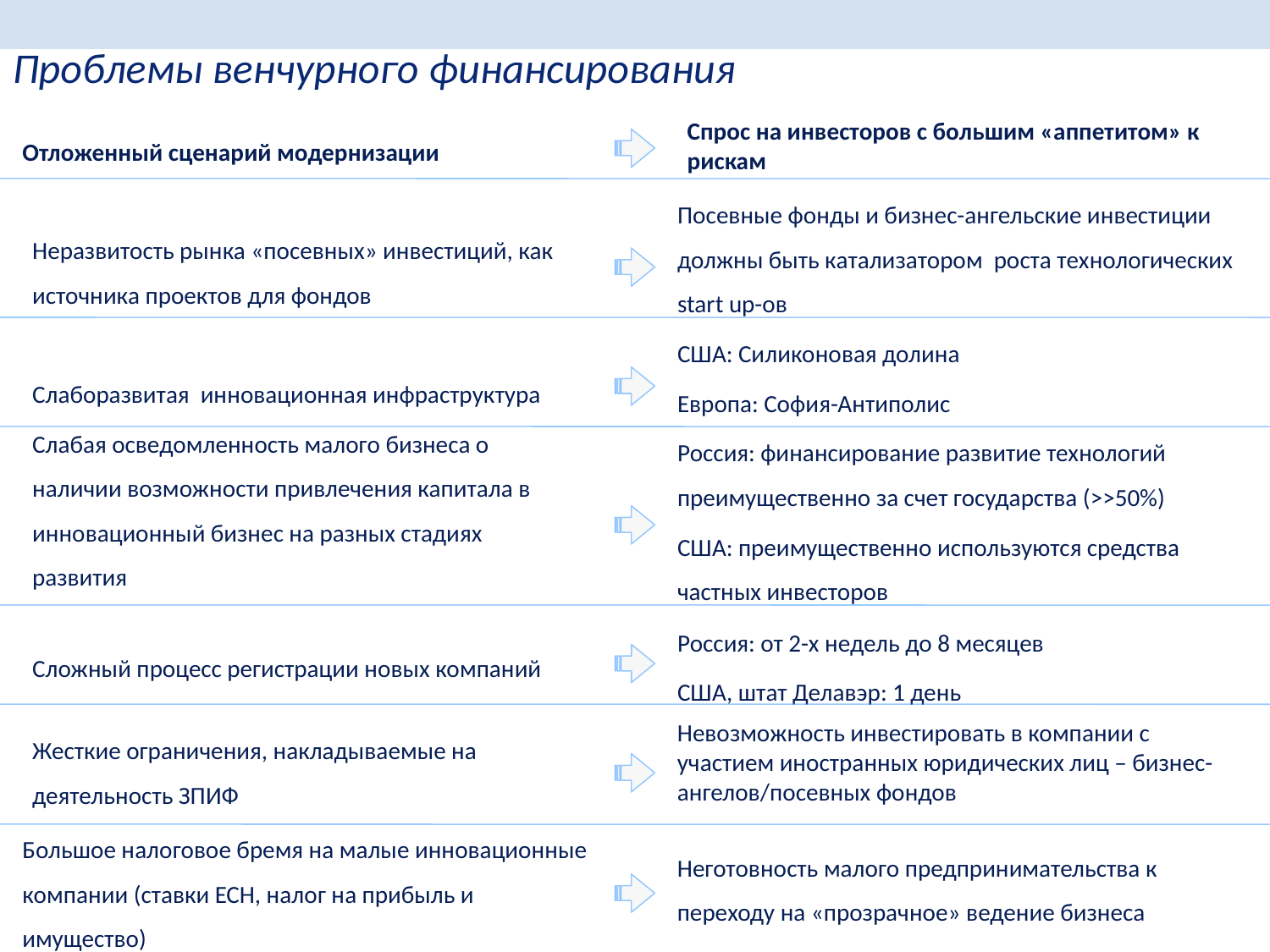

Проблемы венчурного финансирования
Спрос на инвесторов с большим «аппетитом» к рискам
Отложенный сценарий модернизации

Посевные фонды и бизнес-ангельские инвестиции должны быть катализатором  роста технологических start up-ов
США: Силиконовая долина
Европа: София-Антиполис
Россия: финансирование развитие технологий преимущественно за счет государства (>>50%)
США: преимущественно используются средства частных инвесторов

Неразвитость рынка «посевных» инвестиций, как источника проектов для фондов

Слаборазвитая  инновационная инфраструктура
Слабая осведомленность малого бизнеса о наличии возможности привлечения капитала в инновационный бизнес на разных стадиях развития

Россия: от 2-х недель до 8 месяцев
США, штат Делавэр: 1 день
Сложный процесс регистрации новых компаний

Невозможность инвестировать в компании с
участием иностранных юридических лиц – бизнес-ангелов/посевных фондов
Жесткие ограничения, накладываемые на деятельность ЗПИФ

Большое налоговое бремя на малые инновационные компании (ставки ЕСН, налог на прибыль и имущество)
Неготовность малого предпринимательства к переходу на «прозрачное» ведение бизнеса